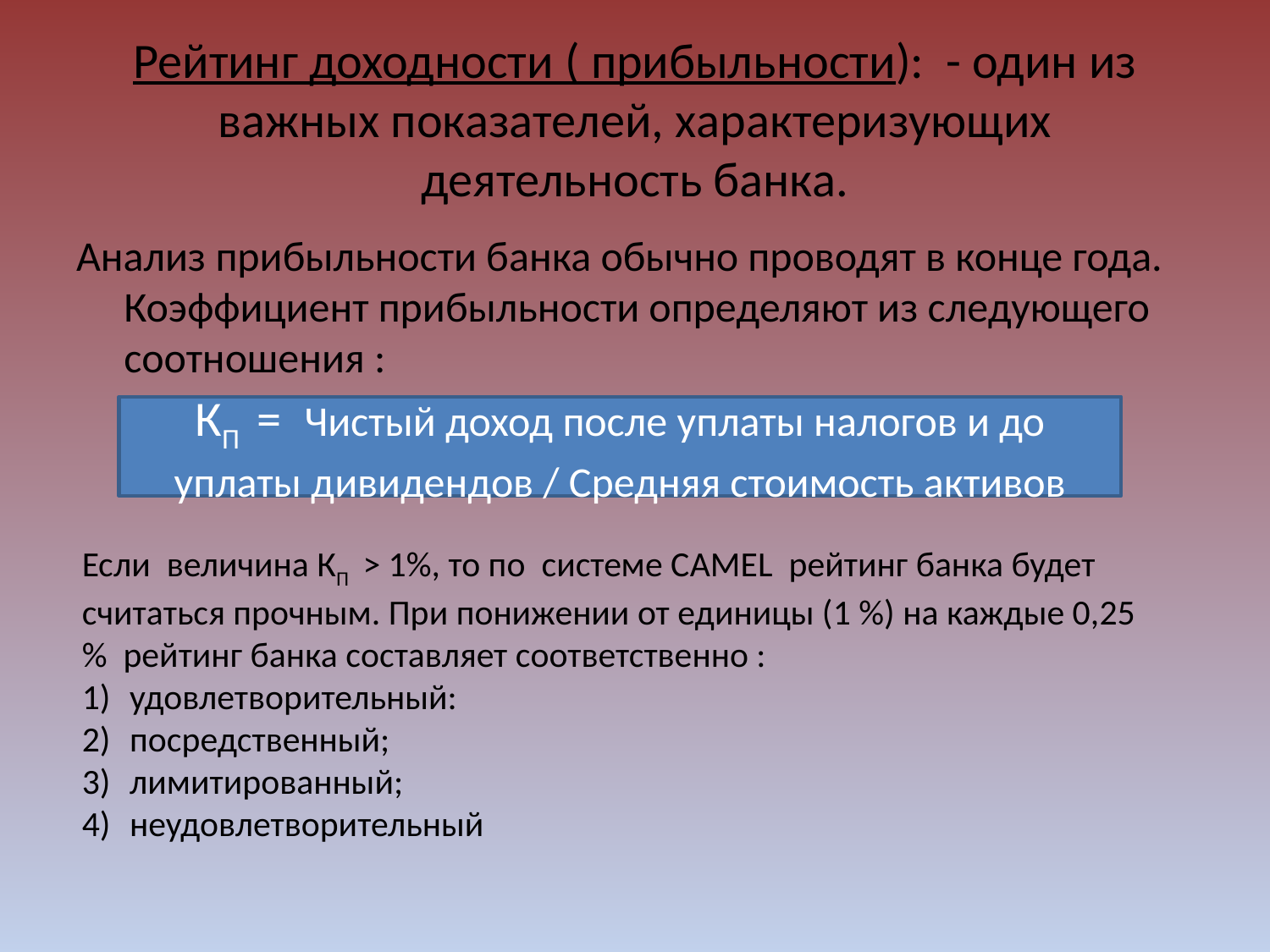

# Рейтинг доходности ( прибыльности):  - один из важных показателей, характеризующих деятельность банка.
Анализ прибыльности банка обычно проводят в конце года. Коэффициент прибыльности определяют из следующего соотношения :
КП  =  Чистый доход после уплаты налогов и до уплаты дивидендов / Средняя стоимость активов
Если  величина КП   > 1%, то по  системе СAMEL  рейтинг банка будет считаться прочным. При понижении от единицы (1 %) на каждые 0,25 %  рейтинг банка составляет соответственно :
удовлетворительный:
посредственный;
лимитированный;
неудовлетворительный